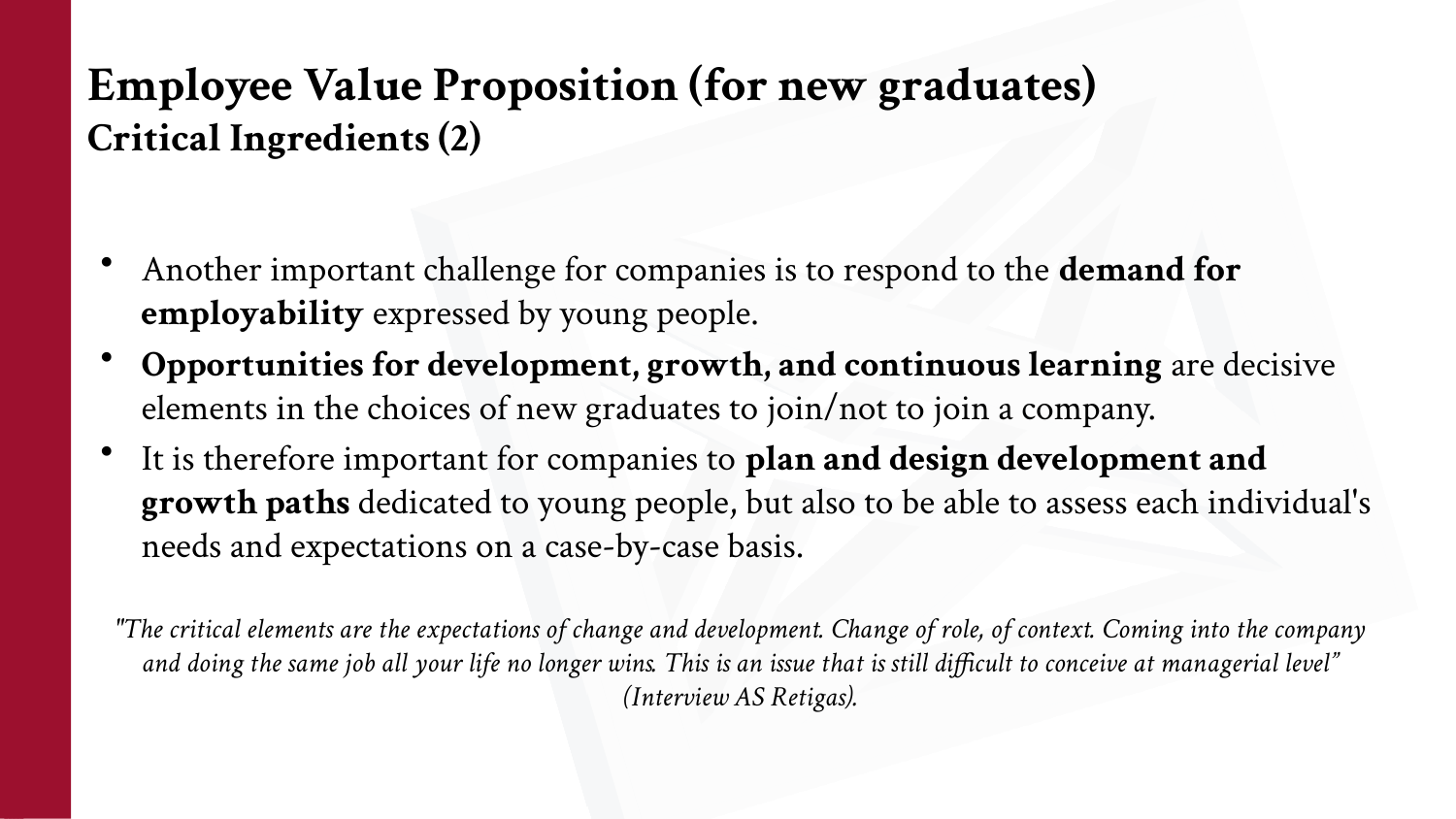

# Employee Value Proposition (for new graduates) Critical Ingredients (2)
Another important challenge for companies is to respond to the demand for employability expressed by young people.
Opportunities for development, growth, and continuous learning are decisive elements in the choices of new graduates to join/not to join a company.
It is therefore important for companies to plan and design development and growth paths dedicated to young people, but also to be able to assess each individual's needs and expectations on a case-by-case basis.

"The critical elements are the expectations of change and development. Change of role, of context. Coming into the company and doing the same job all your life no longer wins. This is an issue that is still difficult to conceive at managerial level” (Interview AS Retigas).